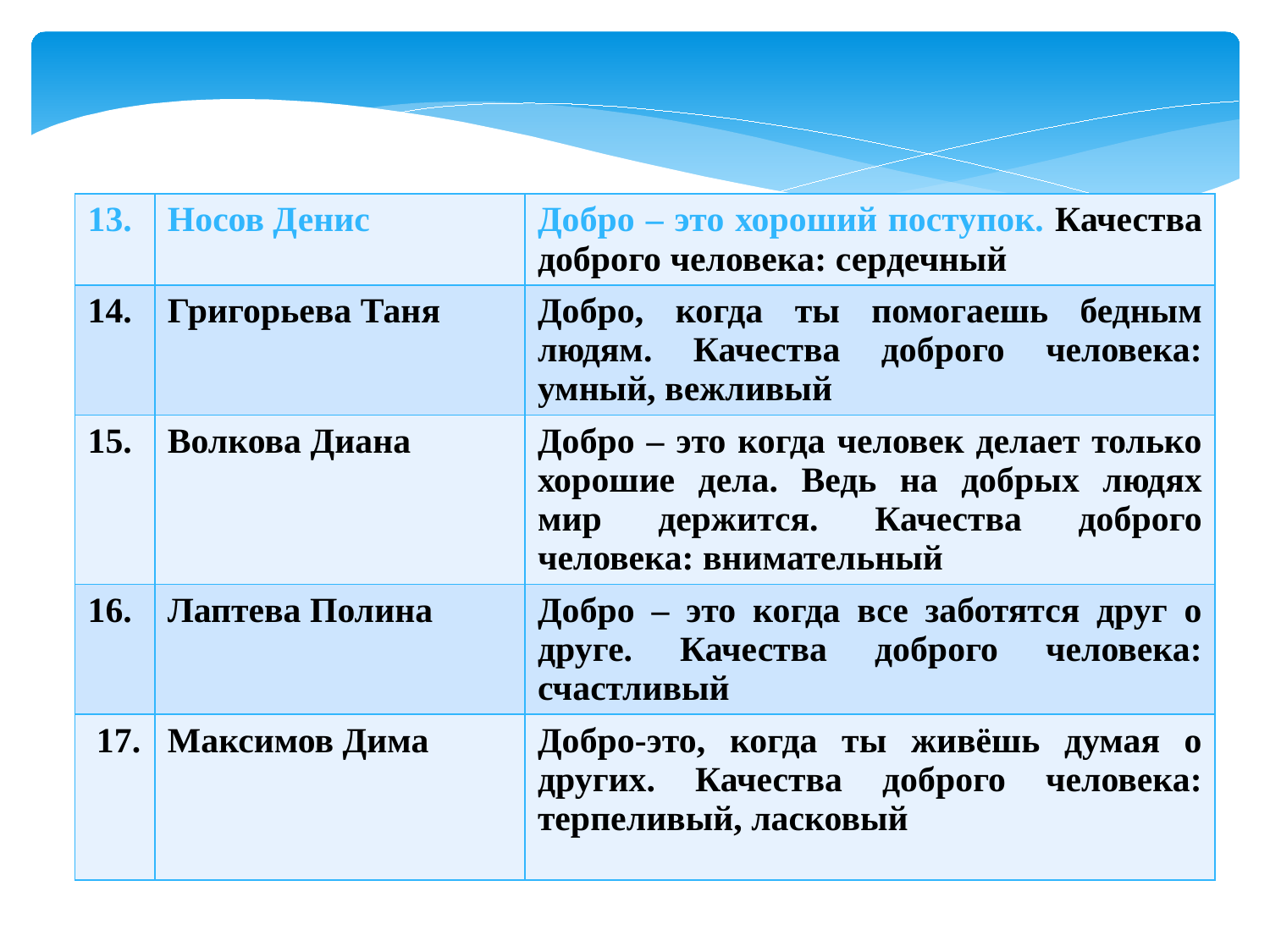

| 13. | Носов Денис | Добро – это хороший поступок. Качества доброго человека: сердечный |
| --- | --- | --- |
| 14. | Григорьева Таня | Добро, когда ты помогаешь бедным людям. Качества доброго человека: умный, вежливый |
| 15. | Волкова Диана | Добро – это когда человек делает только хорошие дела. Ведь на добрых людях мир держится. Качества доброго человека: внимательный |
| 16. | Лаптева Полина | Добро – это когда все заботятся друг о друге. Качества доброго человека: счастливый |
| 17. | Максимов Дима | Добро-это, когда ты живёшь думая о других. Качества доброго человека: терпеливый, ласковый |